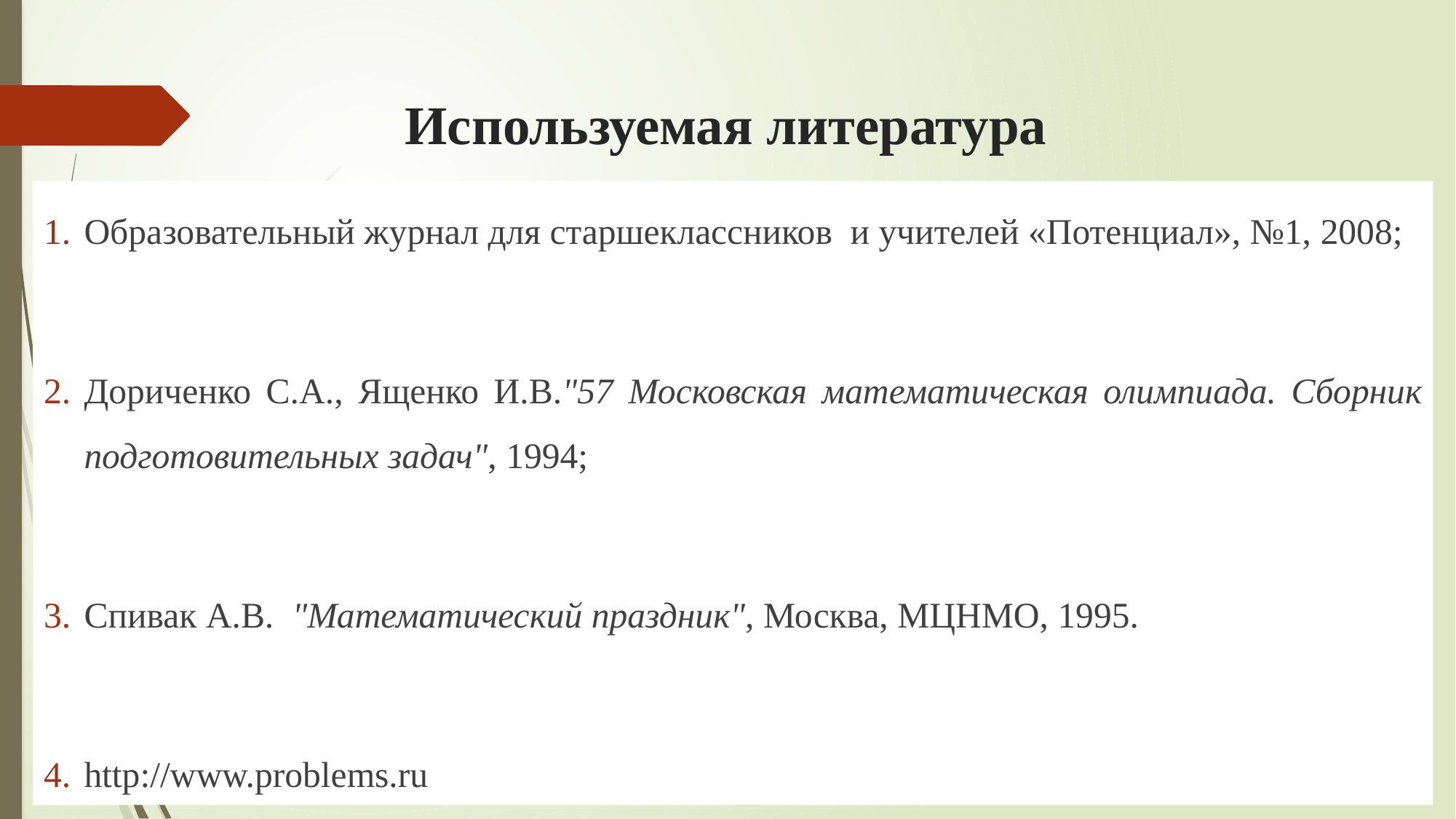

# Используемая литература
Образовательный журнал для старшеклассников  и учителей «Потенциал», №1, 2008;

Дориченко С.А., Ященко И.В."57 Московская математическая олимпиада. Сборник подготовительных задач", 1994;

Спивак А.В.  "Математический праздник", Москва, МЦНМО, 1995.

http://www.problems.ru